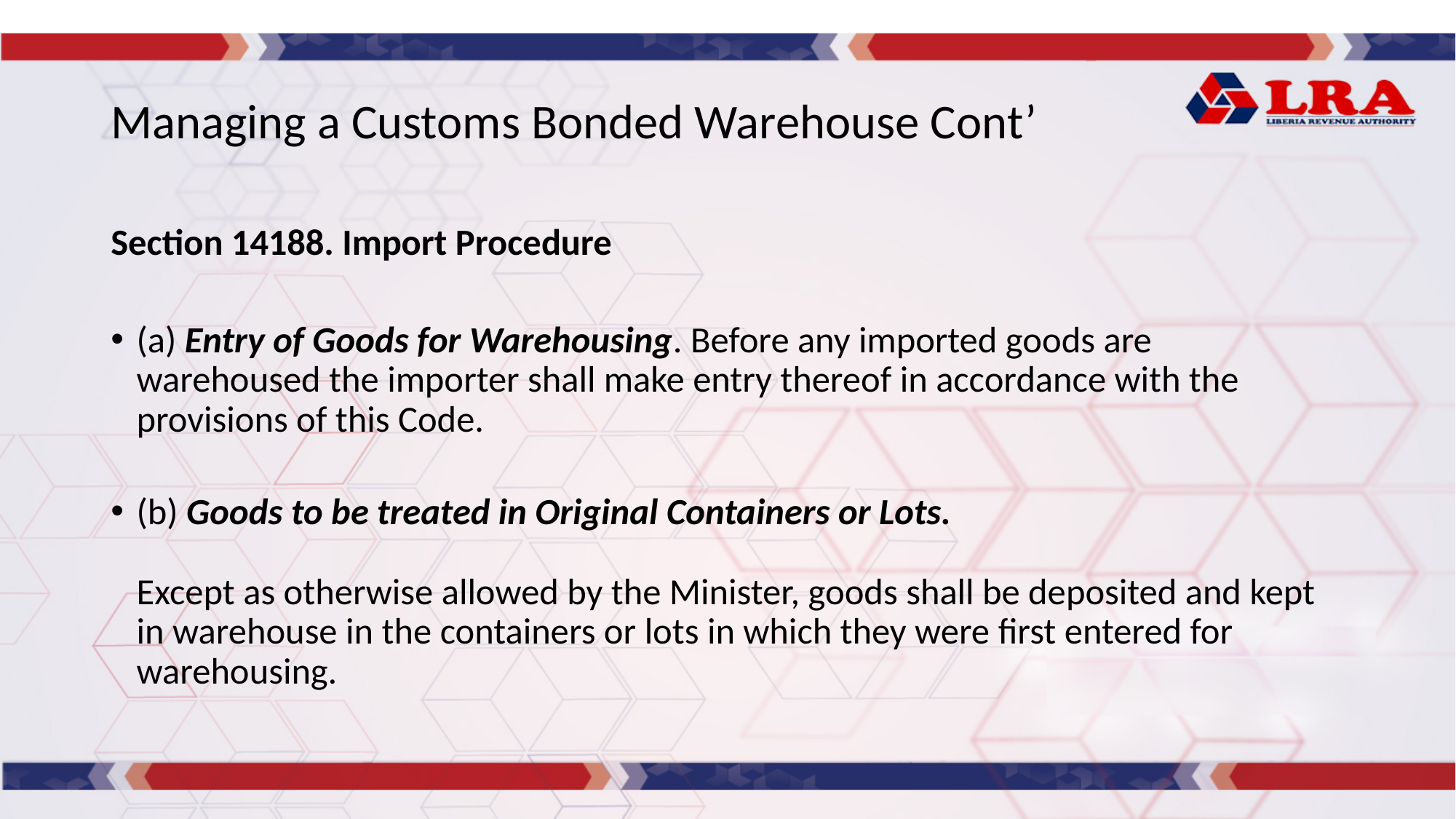

# Managing a Customs Bonded Warehouse Cont’
Section 14188. Import Procedure
(a) Entry of Goods for Warehousing. Before any imported goods are warehoused the importer shall make entry thereof in accordance with the provisions of this Code.
(b) Goods to be treated in Original Containers or Lots.
Except as otherwise allowed by the Minister, goods shall be deposited and kept in warehouse in the containers or lots in which they were first entered for warehousing.